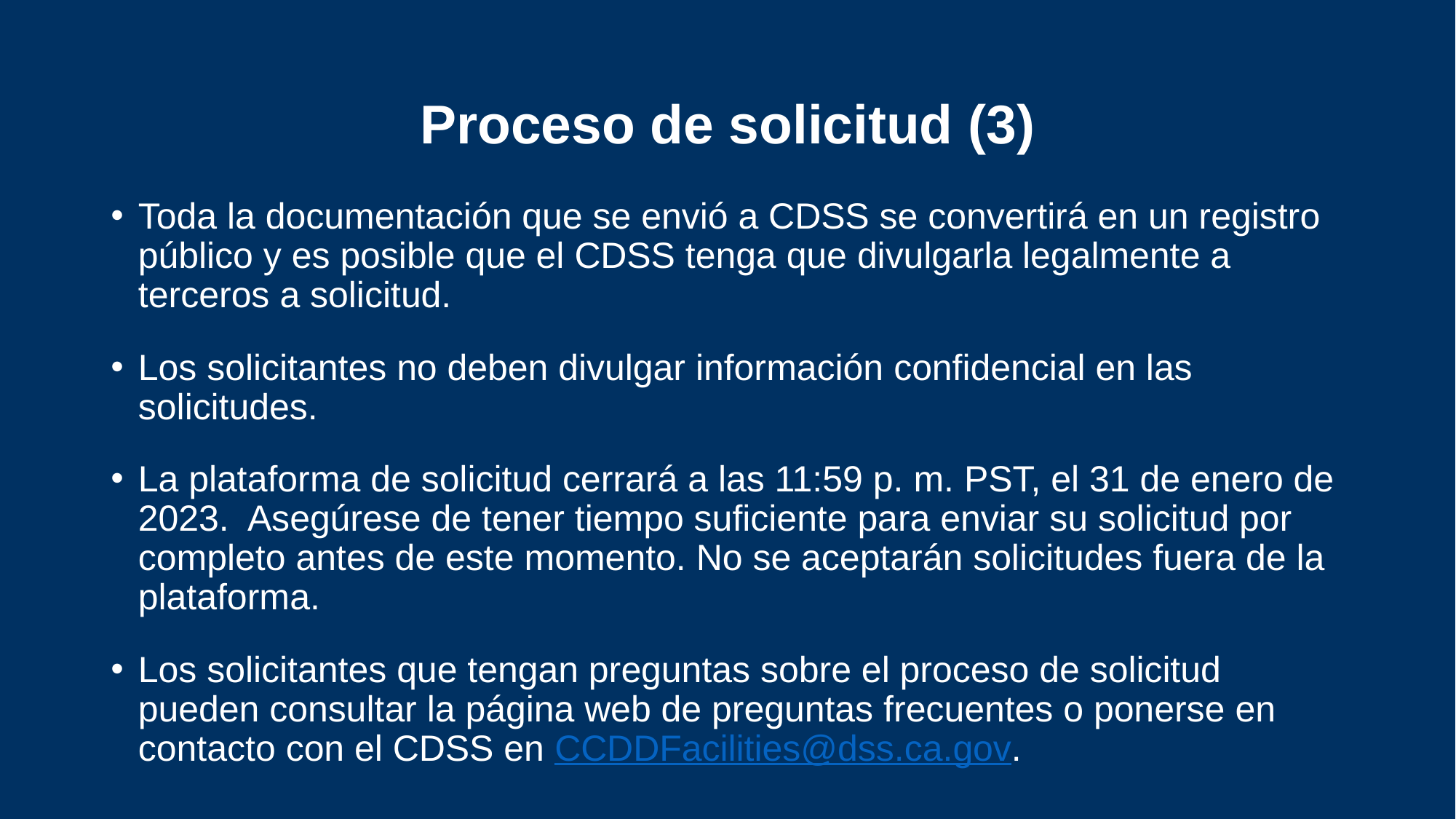

# Proceso de solicitud (3)
Toda la documentación que se envió a CDSS se convertirá en un registro público y es posible que el CDSS tenga que divulgarla legalmente a terceros a solicitud.
Los solicitantes no deben divulgar información confidencial en las solicitudes.
La plataforma de solicitud cerrará a las 11:59 p. m. PST, el 31 de enero de 2023.  Asegúrese de tener tiempo suficiente para enviar su solicitud por completo antes de este momento. No se aceptarán solicitudes fuera de la plataforma.
Los solicitantes que tengan preguntas sobre el proceso de solicitud pueden consultar la página web de preguntas frecuentes o ponerse en contacto con el CDSS en CCDDFacilities@dss.ca.gov.